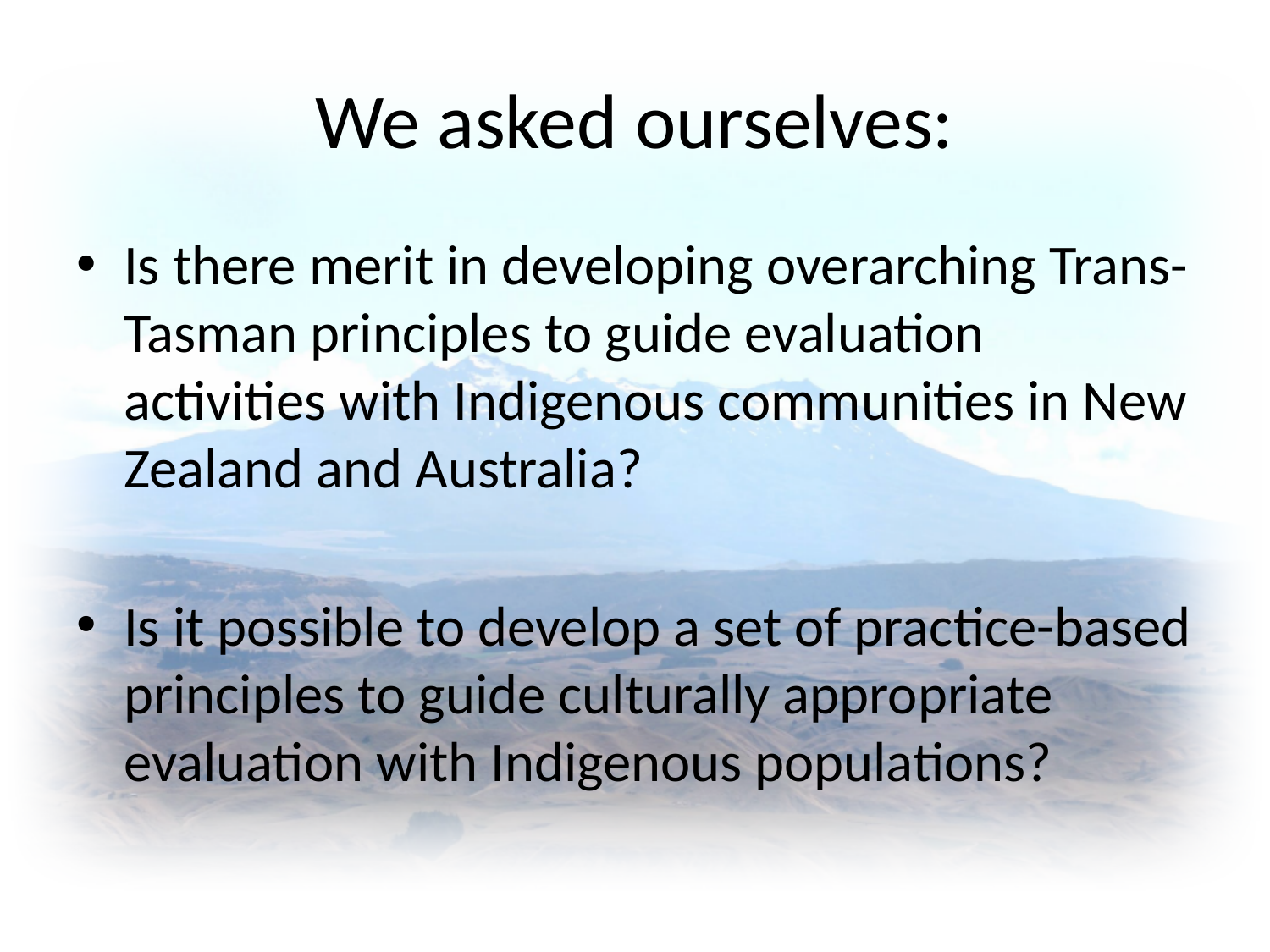

# We asked ourselves:
Is there merit in developing overarching Trans-Tasman principles to guide evaluation activities with Indigenous communities in New Zealand and Australia?

Is it possible to develop a set of practice-based principles to guide culturally appropriate evaluation with Indigenous populations?